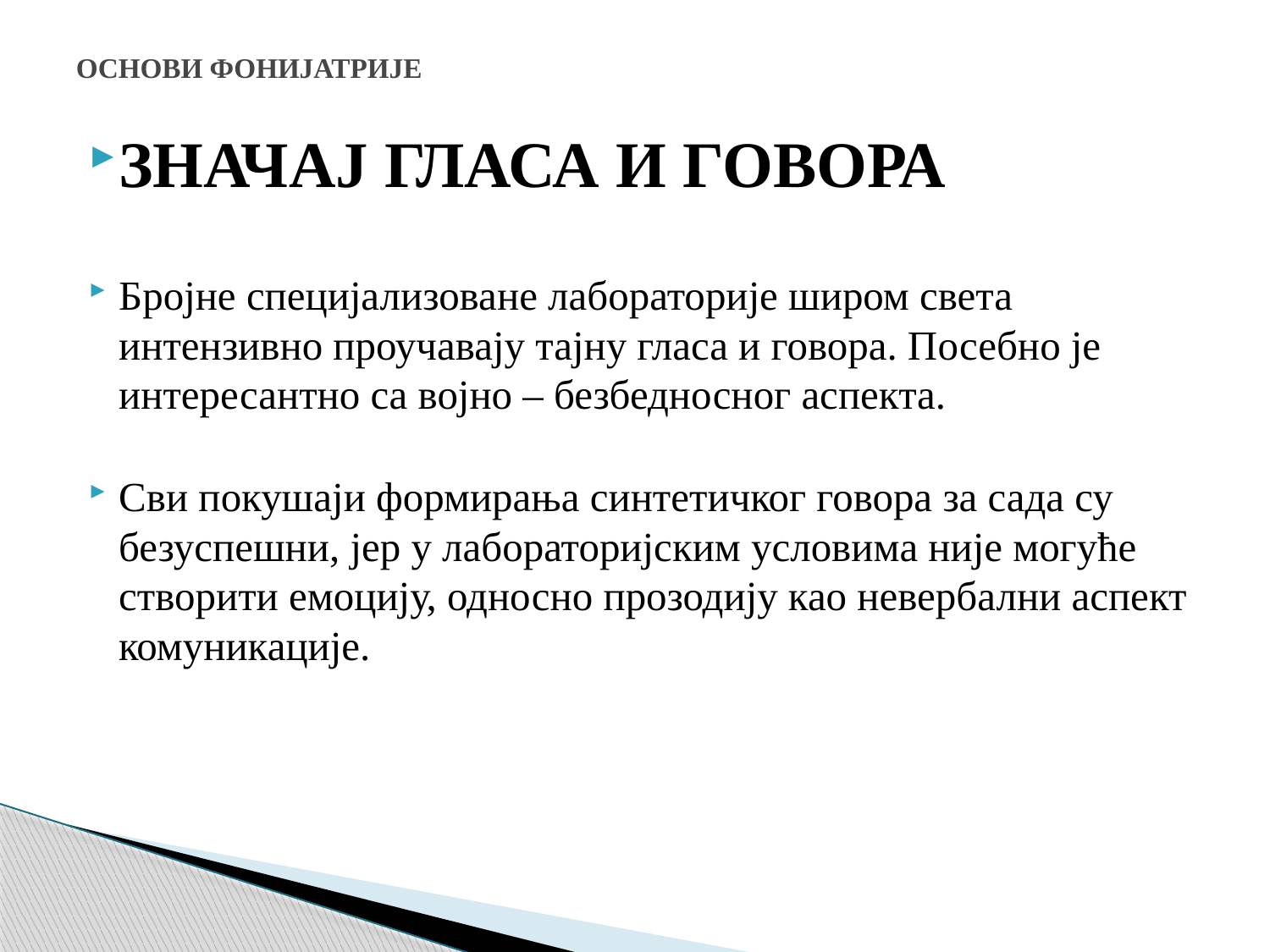

# ОСНОВИ ФОНИЈАТРИЈЕ
ЗНАЧАЈ ГЛАСА И ГОВОРА

Бројне специјализоване лабораторије широм света интензивно проучавају тајну гласа и говора. Посебно је интересантно са војно – безбедносног аспекта.

Сви покушаји формирања синтетичког говора за сада су безуспешни, јер у лабораторијским условима није могуће створити емоцију, односно прозодију као невербални аспект комуникације.